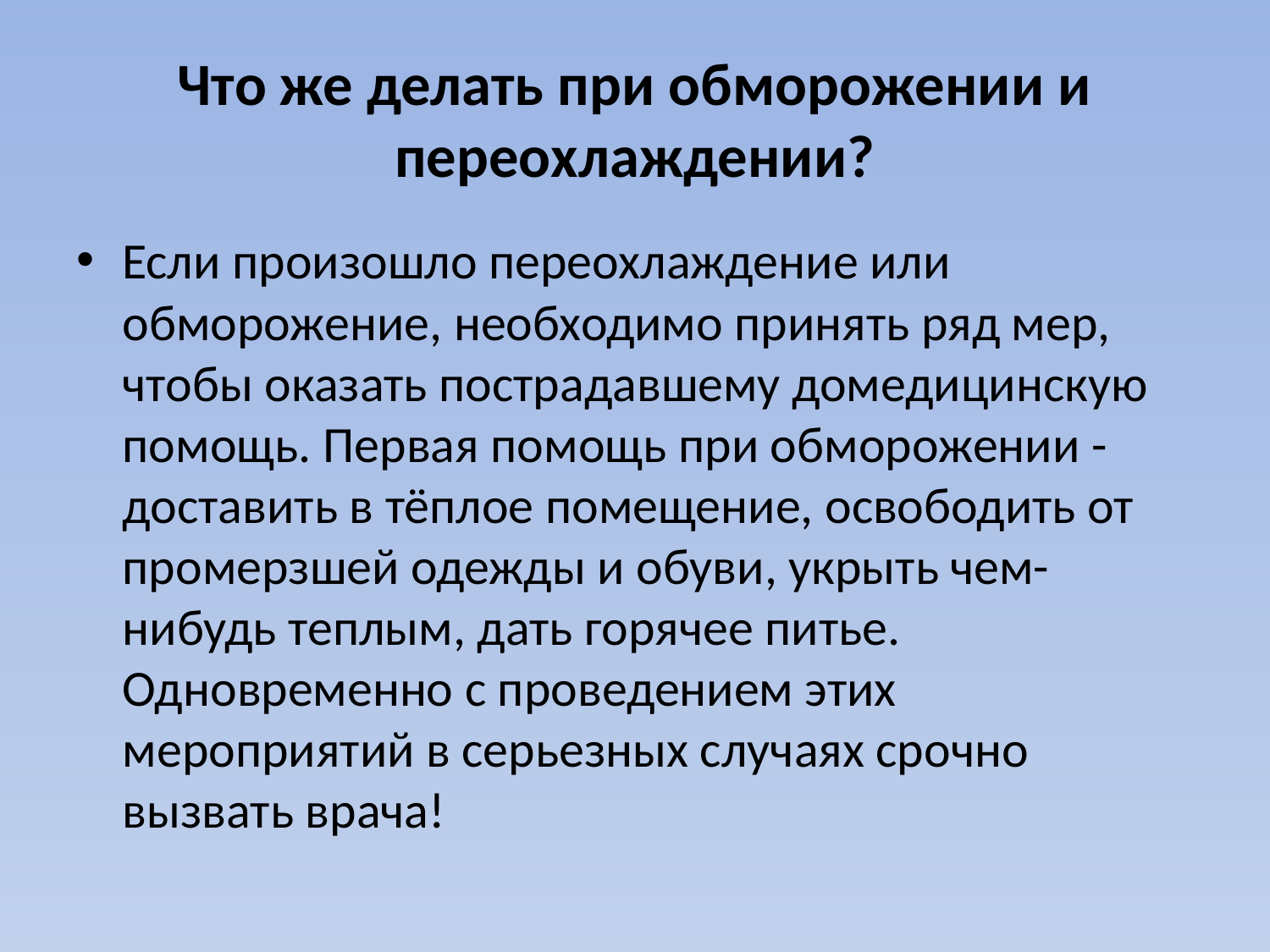

# Что же делать при обморожении и переохлаждении?
Если произошло переохлаждение или обморожение, необходимо принять ряд мер, чтобы оказать пострадавшему домедицинскую помощь. Первая помощь при обморожении - доставить в тёплое помещение, освободить от промерзшей одежды и обуви, укрыть чем-нибудь теплым, дать горячее питье. Одновременно с проведением этих мероприятий в серьезных случаях срочно вызвать врача!